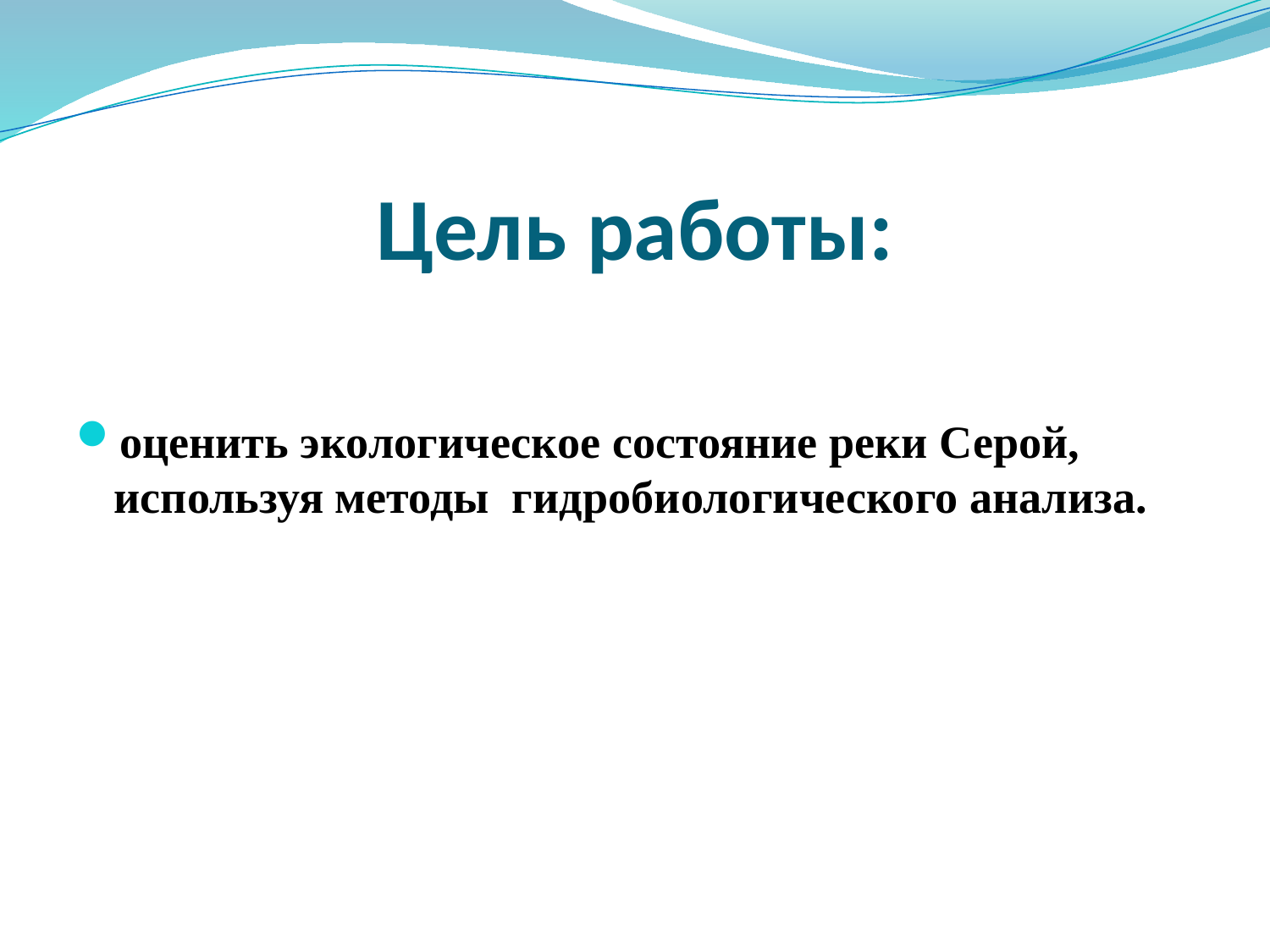

# Цель работы:
оценить экологическое состояние реки Серой, используя методы  гидробиологического анализа.